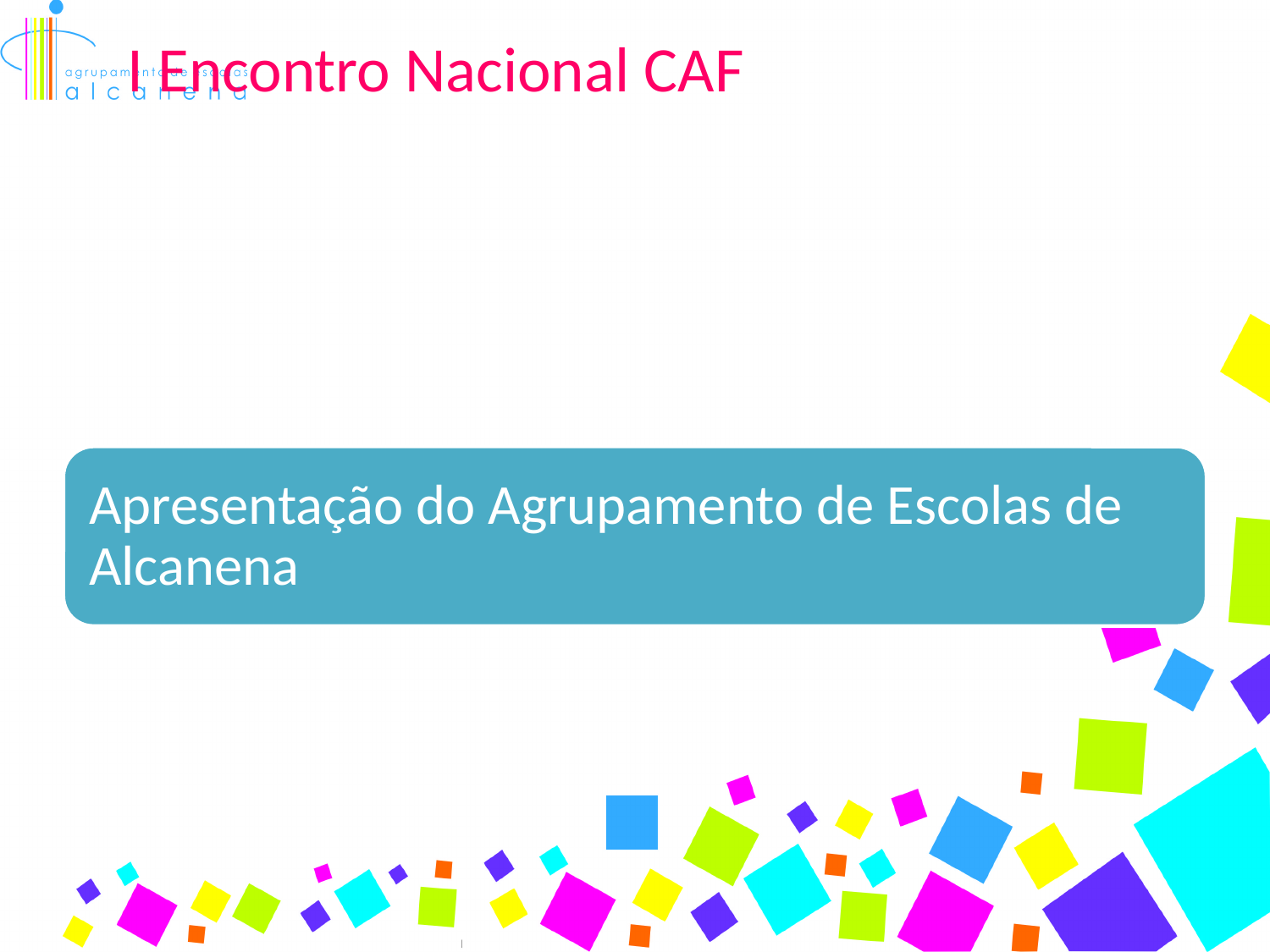

# I Encontro Nacional CAF
Apresentação do Agrupamento de Escolas de Alcanena